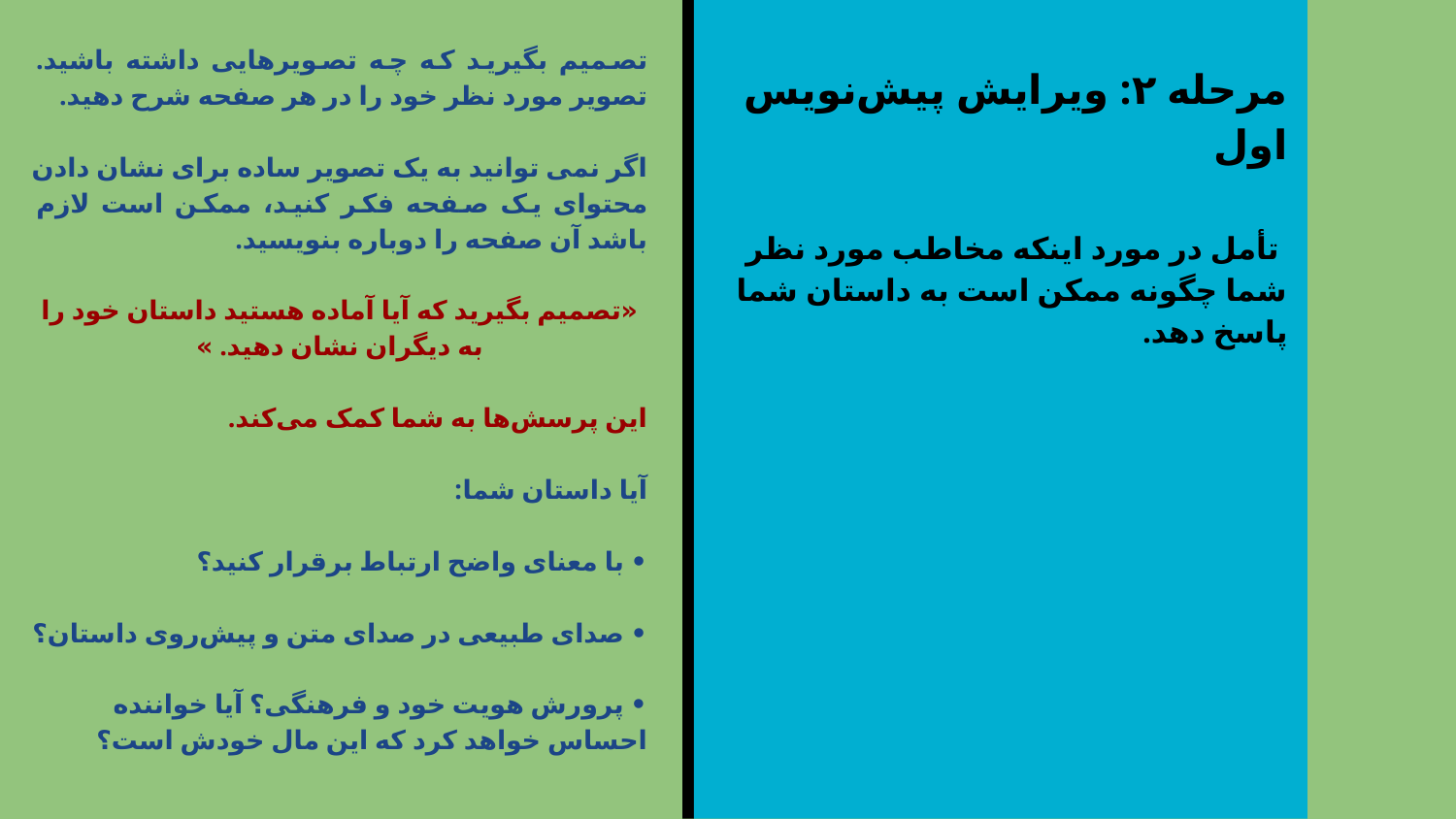

تصمیم بگیرید که چه تصویرهایی داشته باشید. تصویر مورد نظر خود را در هر صفحه شرح دهید.

اگر نمی توانید به یک تصویر ساده برای نشان دادن محتوای یک صفحه فکر کنید، ممکن است لازم باشد آن صفحه را دوباره بنویسید.

«تصمیم بگیرید که آیا آماده هستید داستان خود را به دیگران نشان دهید. »

این پرسش‌ها به شما کمک می‌کند.

آیا داستان شما:

• با معنای واضح ارتباط برقرار کنید؟

• صدای طبیعی در صدای متن و پیش‌روی داستان؟

• پرورش هویت خود و فرهنگی؟ آیا خواننده احساس خواهد کرد که این مال خودش است؟

مرحله ۲: ویرایش پیش‌نویس اول

 تأمل در مورد اینکه مخاطب مورد نظر شما چگونه ممکن است به داستان شما پاسخ دهد.